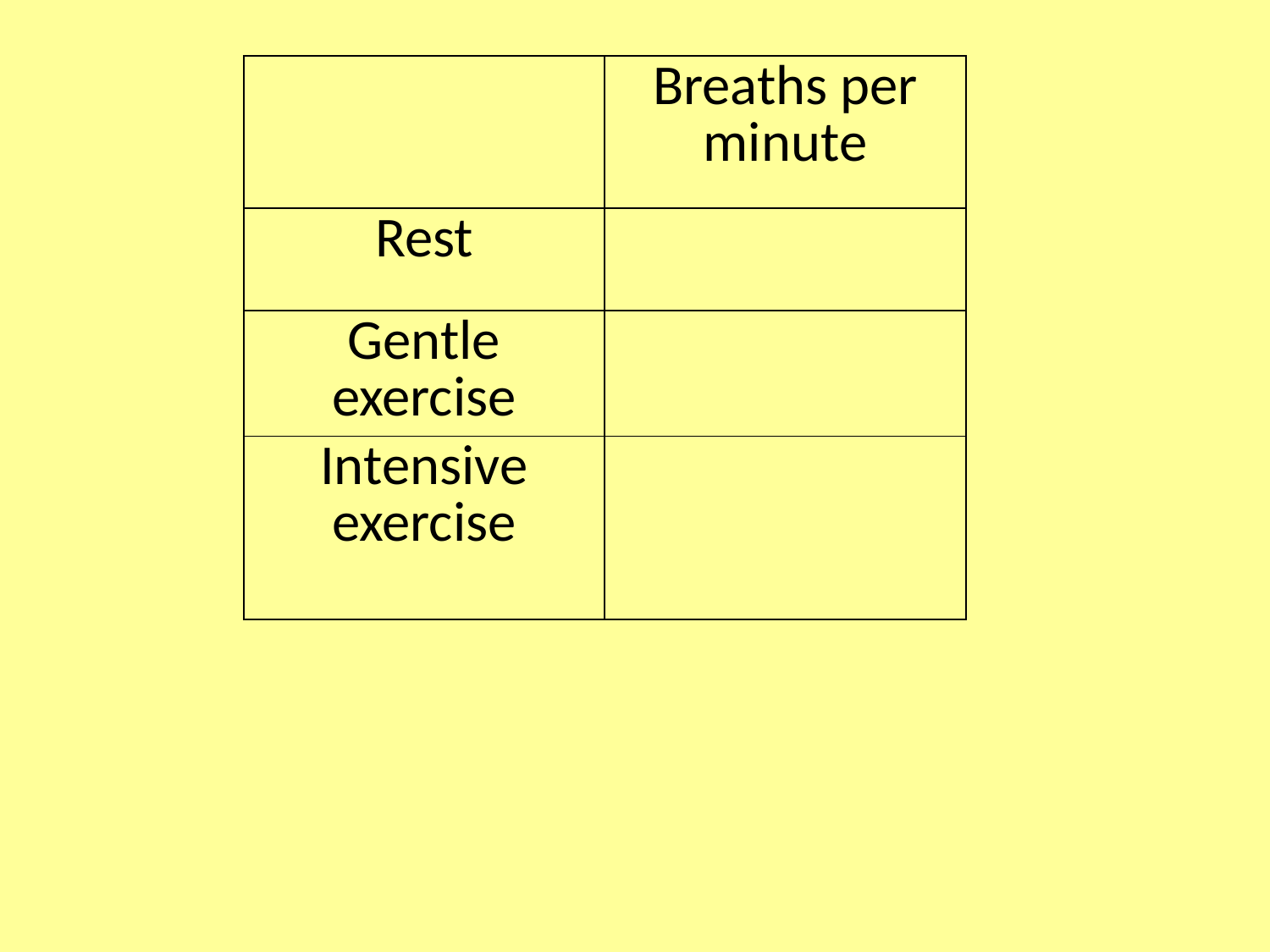

|  | Breaths per minute |
| --- | --- |
| Rest |  |
| Gentle exercise |  |
| Intensive exercise |  |